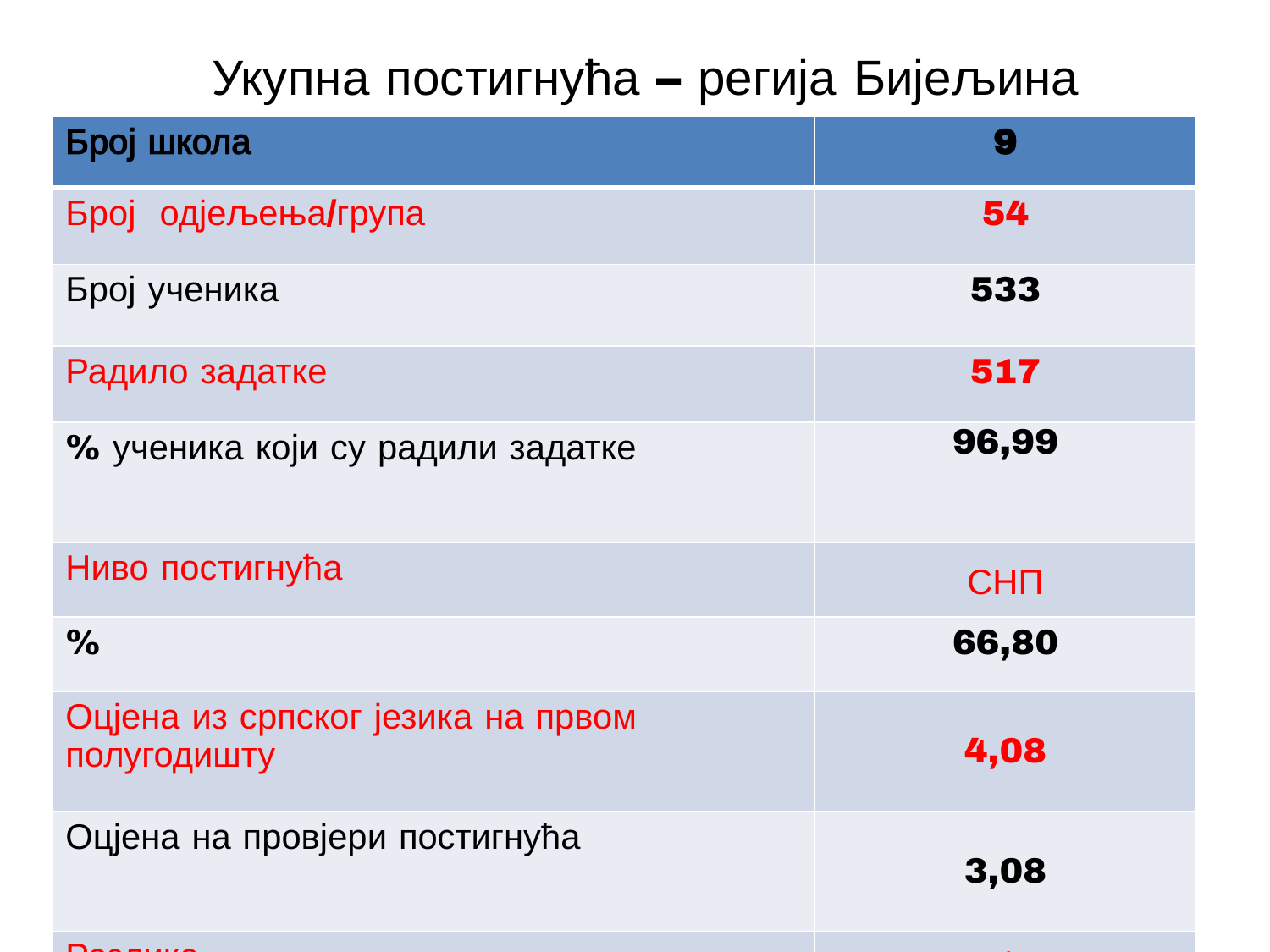

# Укупна постигнућа – регија Бијељина
| Број школа | 9 |
| --- | --- |
| Број одјељења/група | 54 |
| Број ученика | 533 |
| Радило задатке | 517 |
| % ученика који су радили задатке | 96,99 |
| Ниво постигнућа | СНП |
| % | 66,80 |
| Оцјена из српског језика на првом полугодишту | 4,08 |
| Оцјена на провјери постигнућа | 3,08 |
| Разлика | 1 |